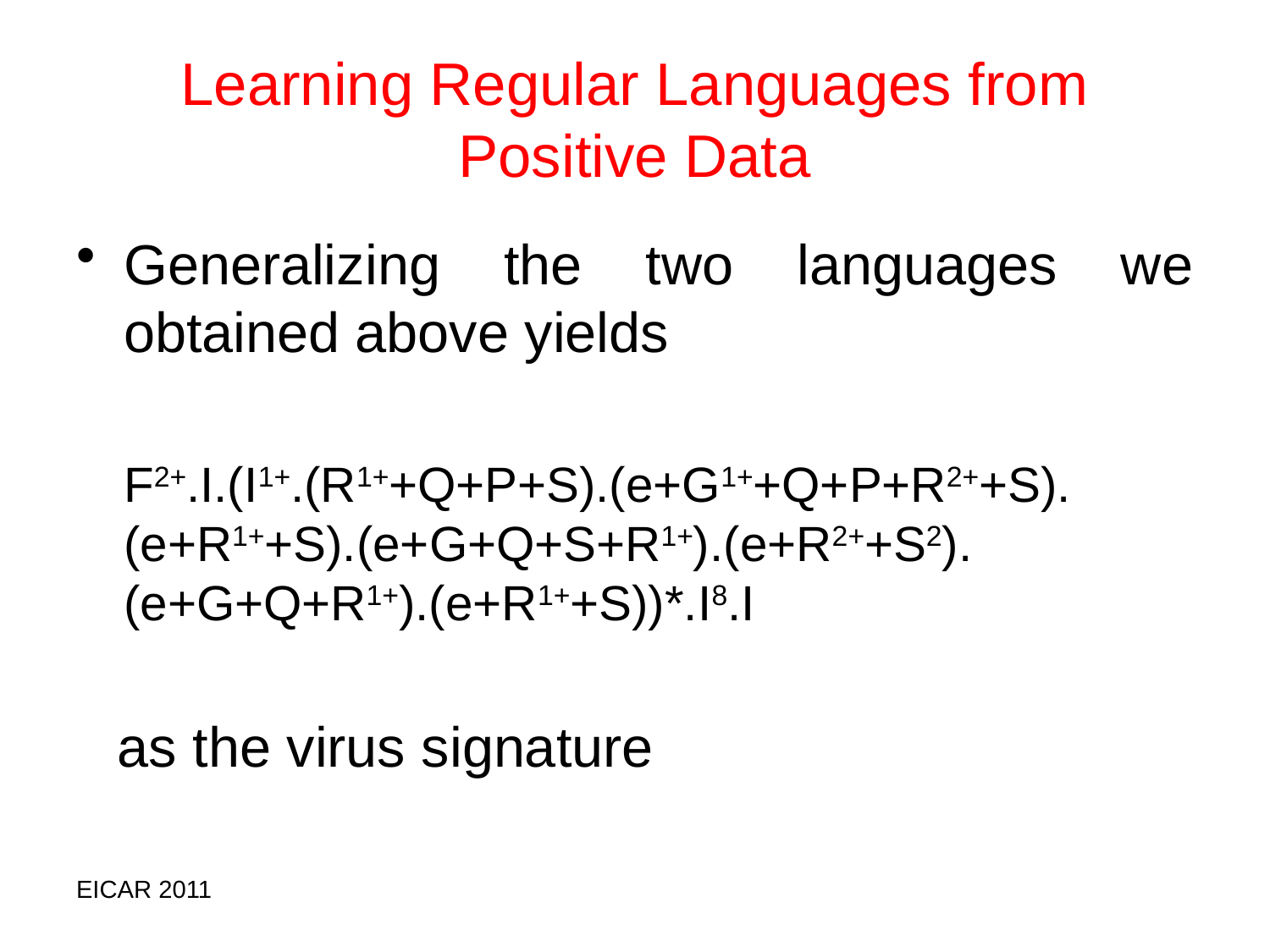

# Learning Regular Languages from Positive Data
Generalizing the two languages we obtained above yields

	F2+.I.(I1+.(R1++Q+P+S).(e+G1++Q+P+R2++S).(e+R1++S).(e+G+Q+S+R1+).(e+R2++S2).(e+G+Q+R1+).(e+R1++S))*.I8.I

   as the virus signature
EICAR 2011